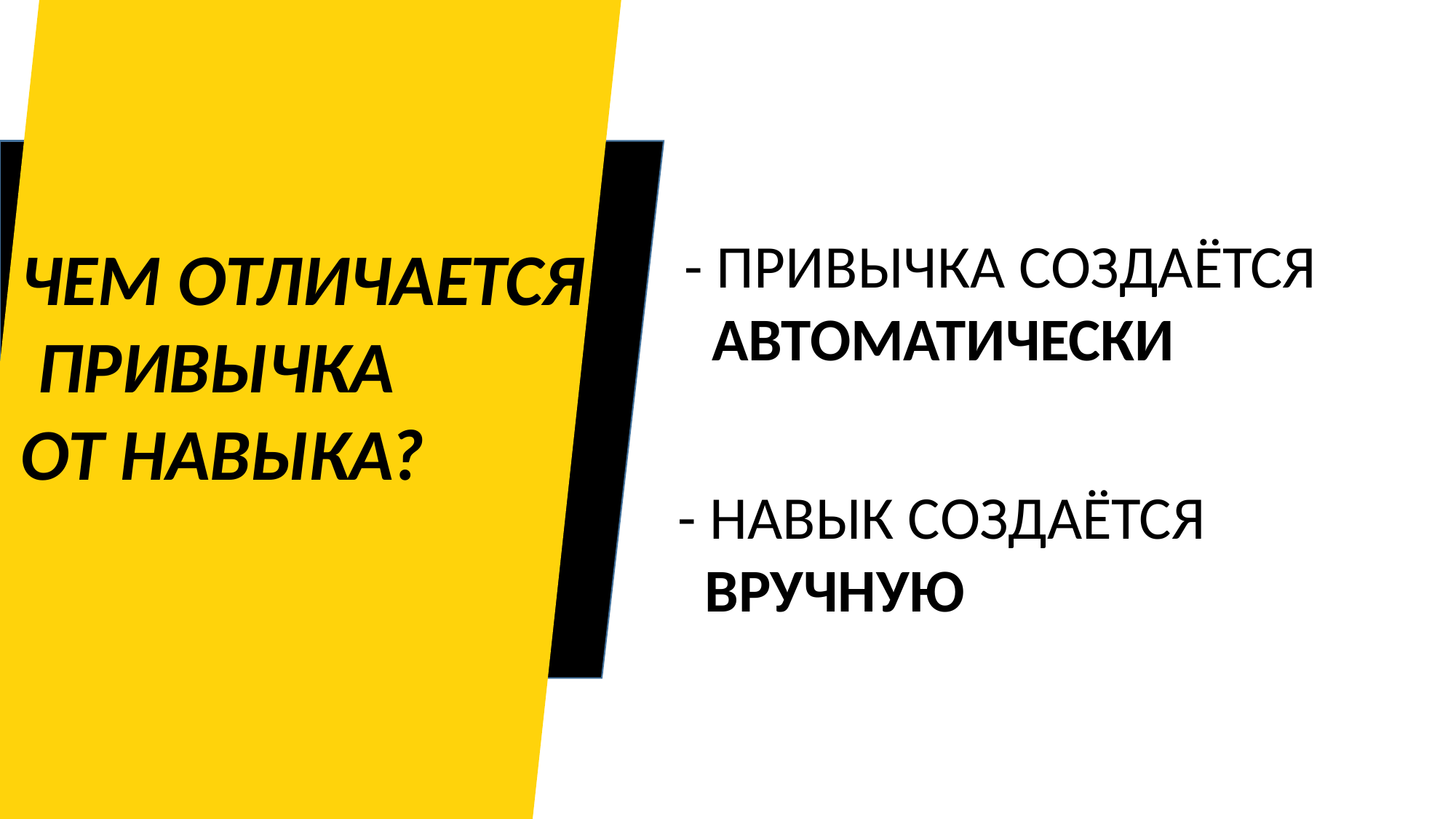

- ПРИВЫЧКА СОЗДАЁТСЯ
  АВТОМАТИЧЕСКИ
ЧЕМ ОТЛИЧАЕТСЯ
 ПРИВЫЧКА
ОТ НАВЫКА?
- НАВЫК СОЗДАЁТСЯ
  ВРУЧНУЮ